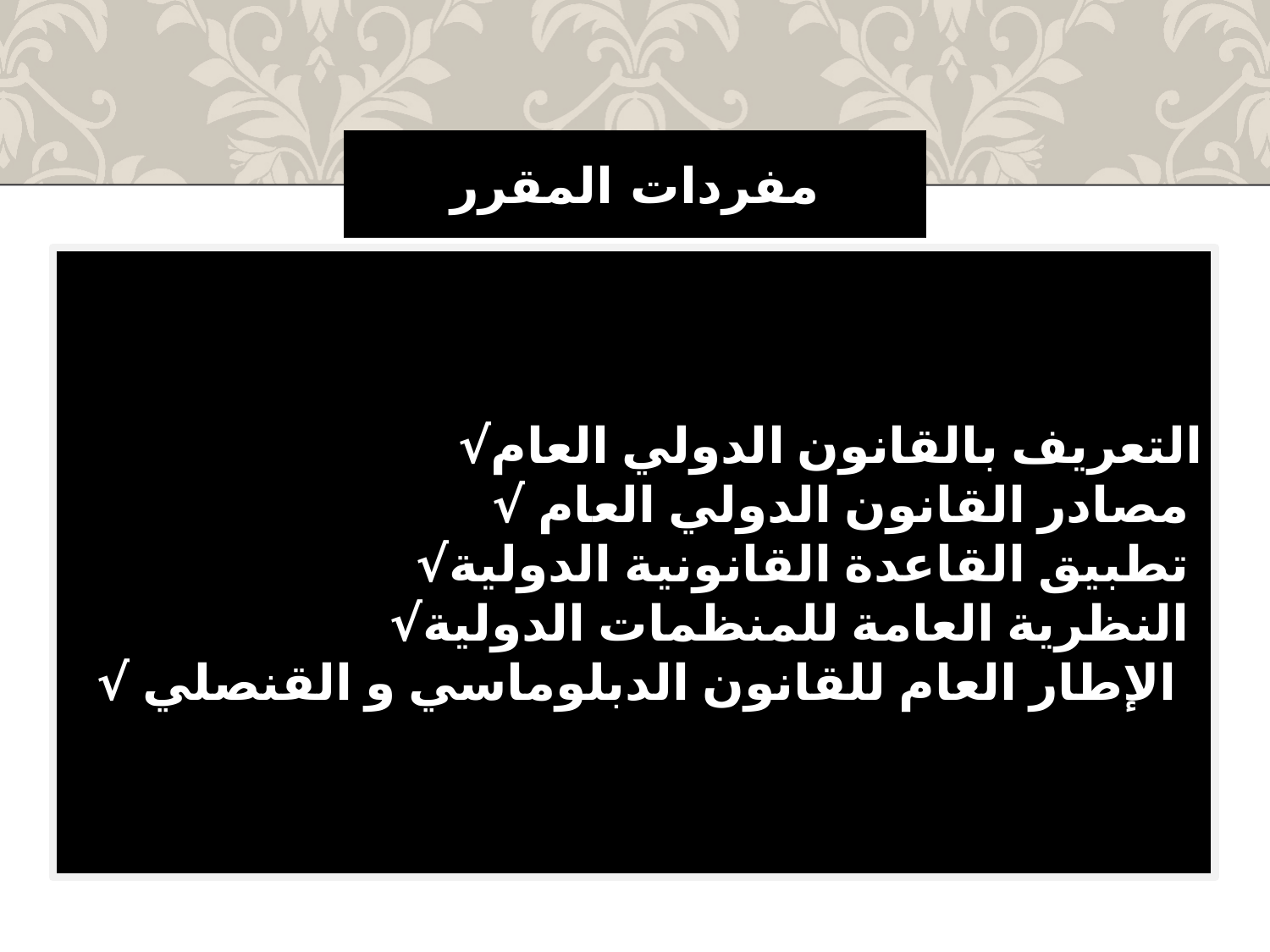

# مفردات المقرر
√التعريف بالقانون الدولي العام
√ مصادر القانون الدولي العام
√تطبيق القاعدة القانونية الدولية
√النظرية العامة للمنظمات الدولية
√ الإطار العام للقانون الدبلوماسي و القنصلي